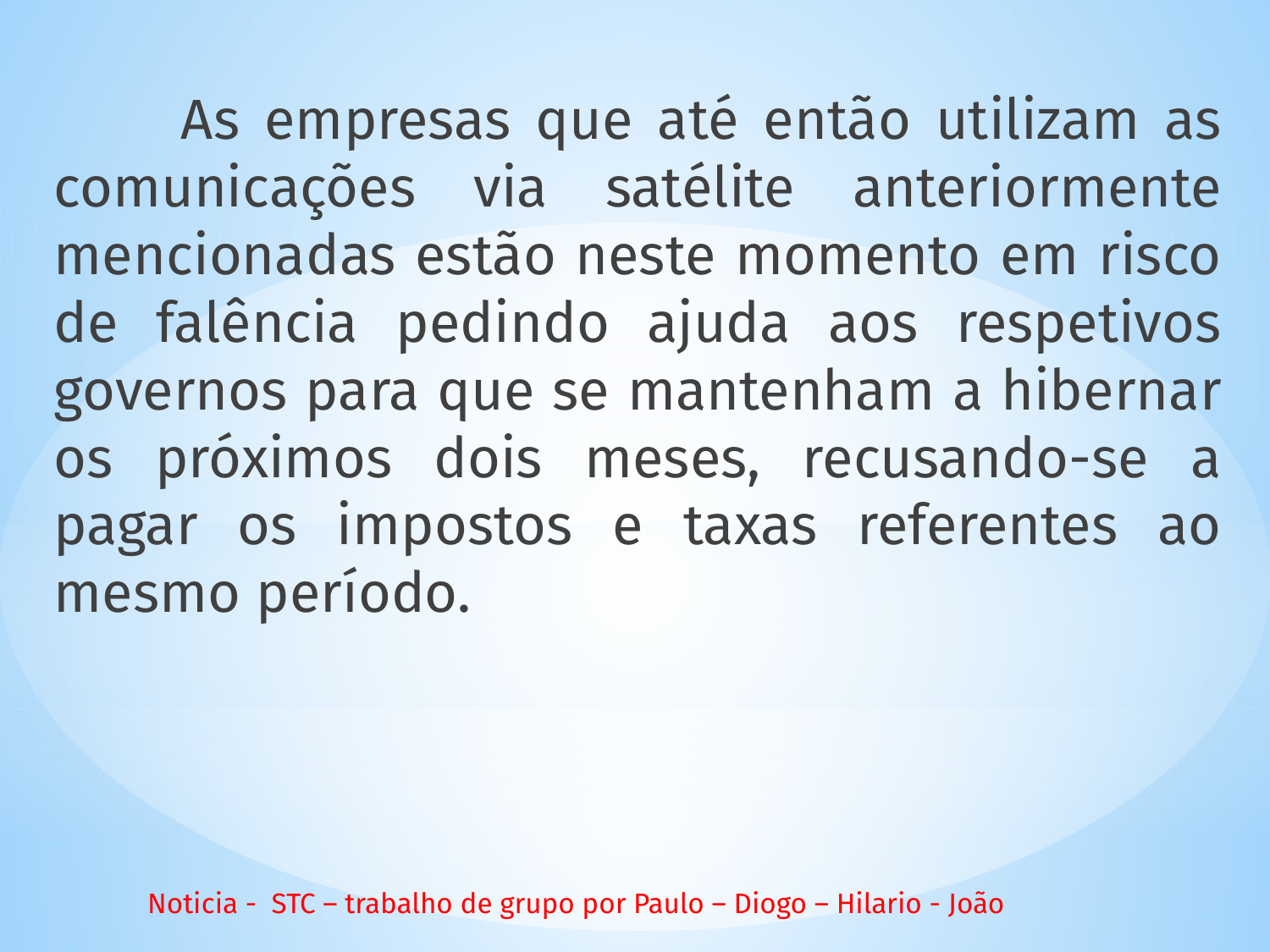

As empresas que até então utilizam as comunicações via satélite anteriormente mencionadas estão neste momento em risco de falência pedindo ajuda aos respetivos governos para que se mantenham a hibernar os próximos dois meses, recusando-se a pagar os impostos e taxas referentes ao mesmo período.

Noticia -  STC – trabalho de grupo por Paulo – Diogo – Hilario - João